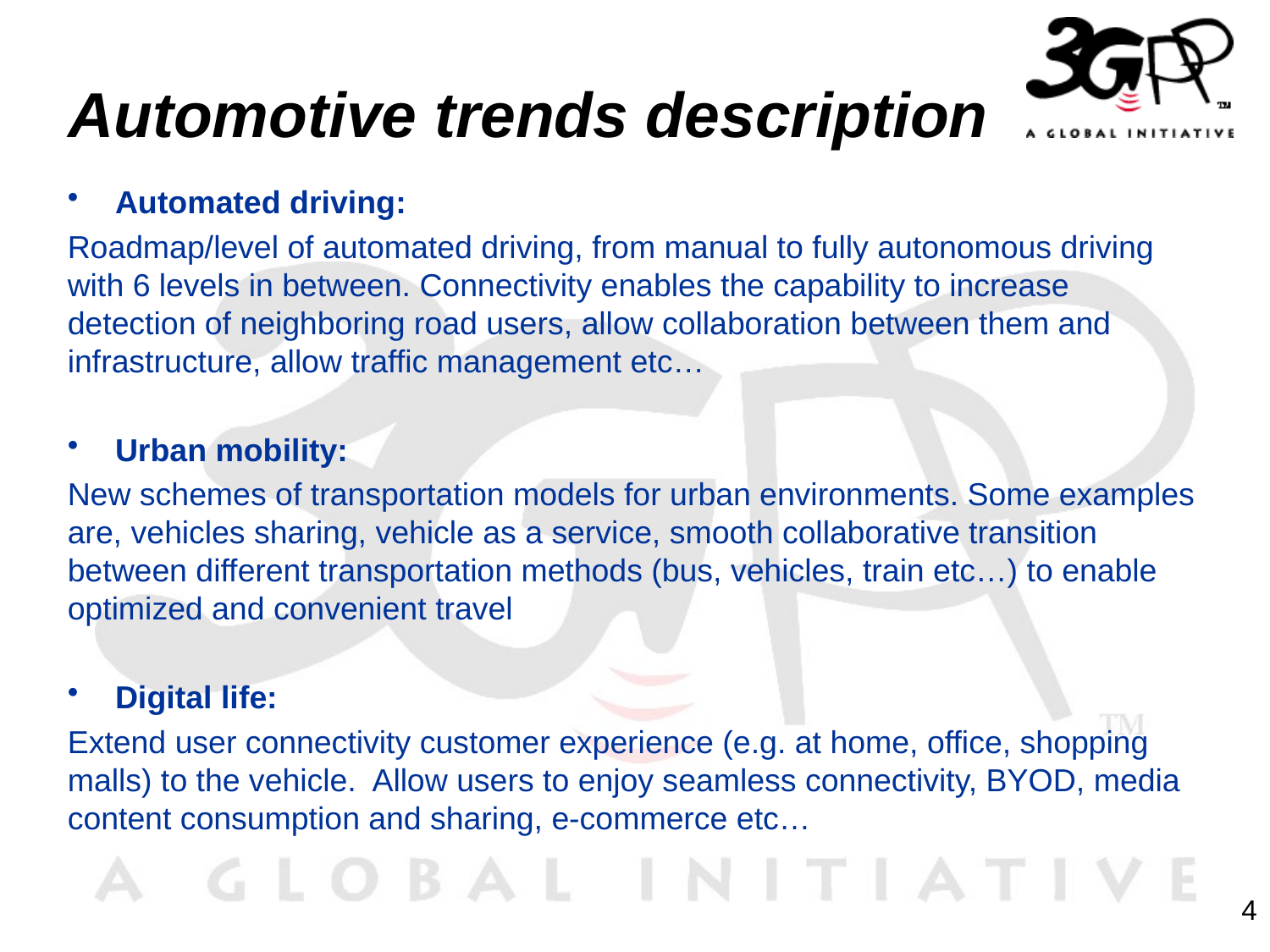

# Automotive trends description
Automated driving:
Roadmap/level of automated driving, from manual to fully autonomous driving with 6 levels in between. Connectivity enables the capability to increase detection of neighboring road users, allow collaboration between them and infrastructure, allow traffic management etc…

Urban mobility:
New schemes of transportation models for urban environments. Some examples are, vehicles sharing, vehicle as a service, smooth collaborative transition between different transportation methods (bus, vehicles, train etc…) to enable optimized and convenient travel

Digital life:
Extend user connectivity customer experience (e.g. at home, office, shopping malls) to the vehicle.  Allow users to enjoy seamless connectivity, BYOD, media content consumption and sharing, e-commerce etc…

4